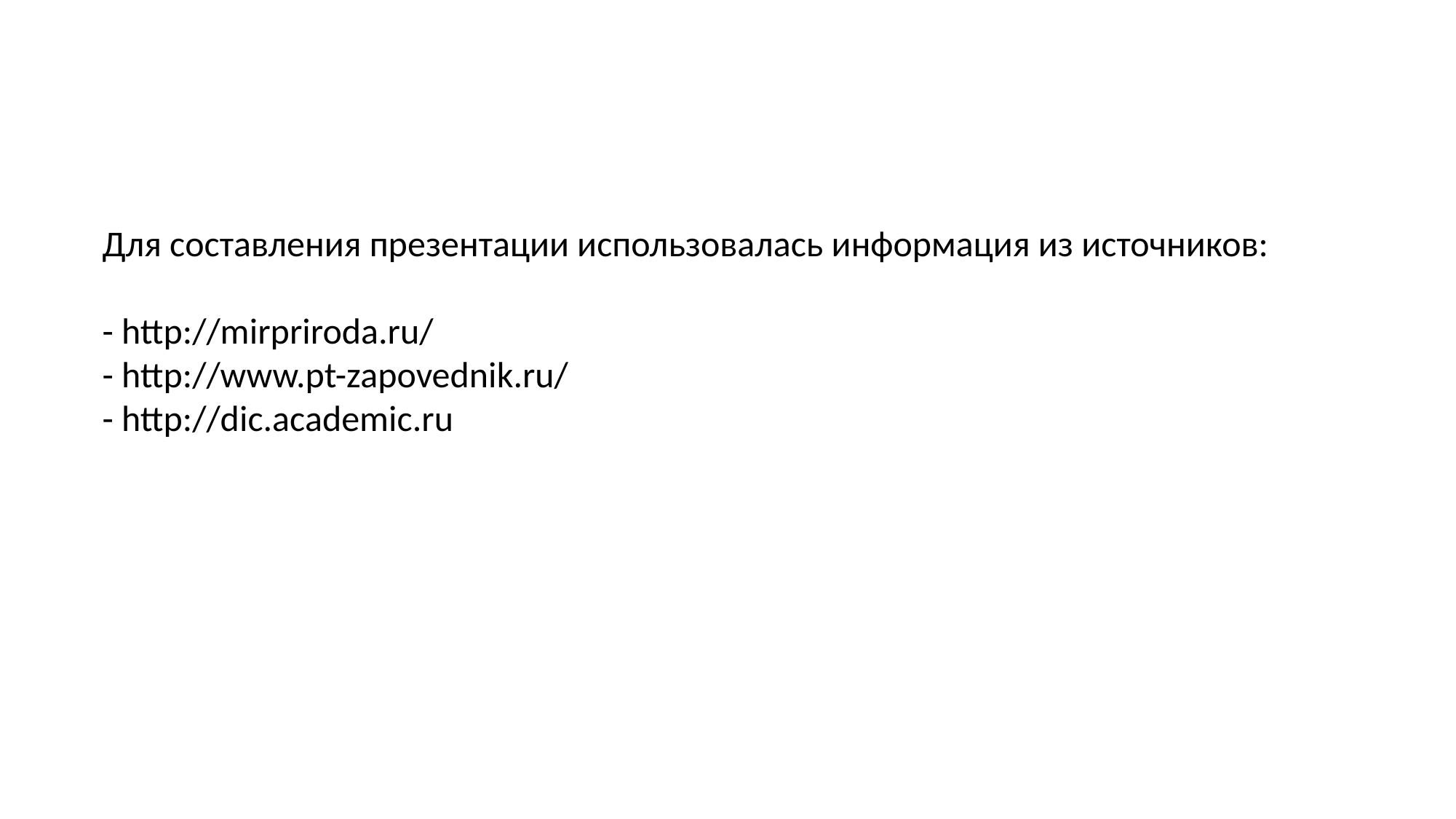

Для составления презентации использовалась информация из источников:

- http://mirpriroda.ru/
- http://www.pt-zapovednik.ru/
- http://dic.academic.ru